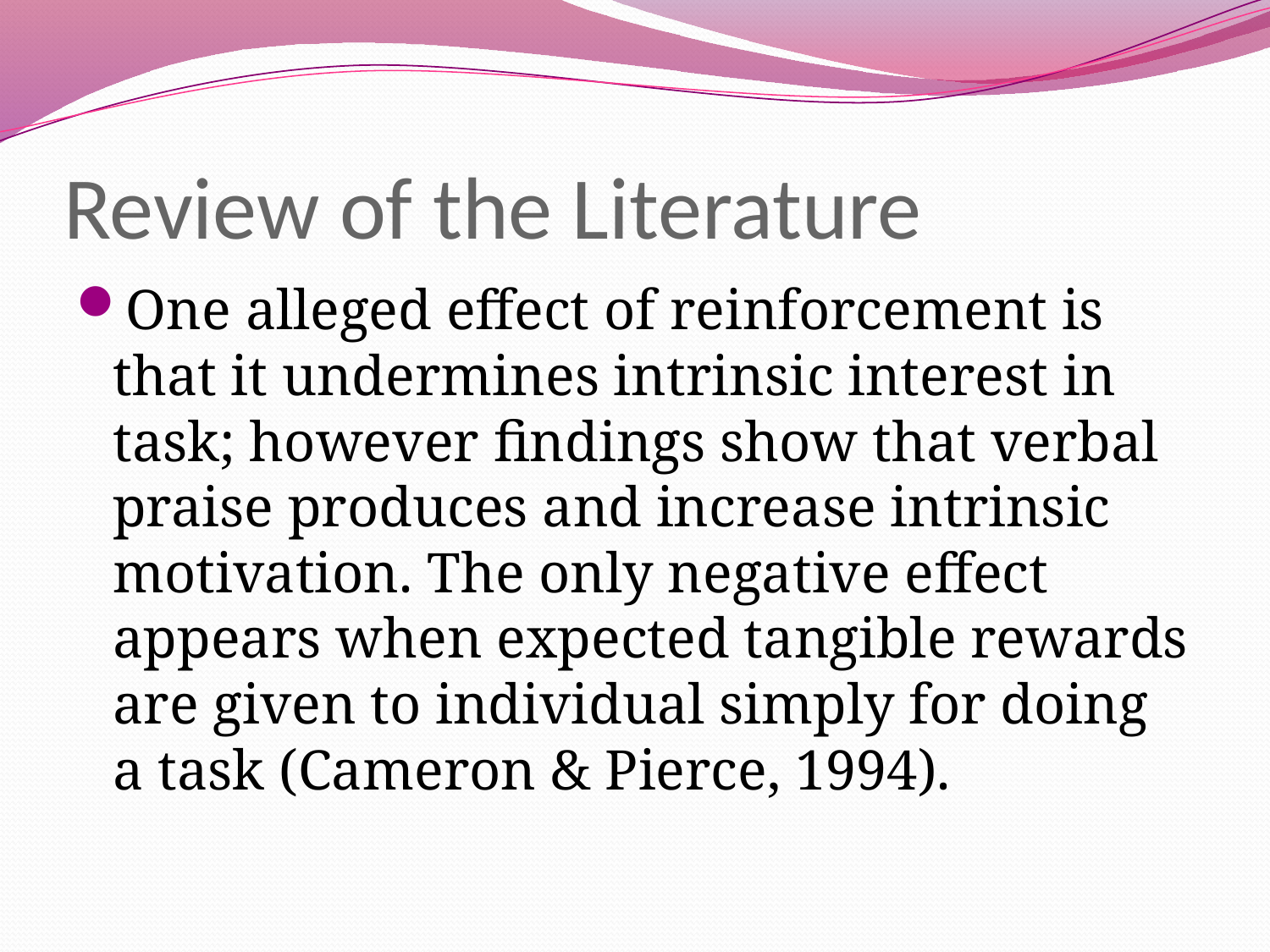

# Review of the Literature
One alleged effect of reinforcement is that it undermines intrinsic interest in task; however findings show that verbal praise produces and increase intrinsic motivation. The only negative effect appears when expected tangible rewards are given to individual simply for doing a task (Cameron & Pierce, 1994).